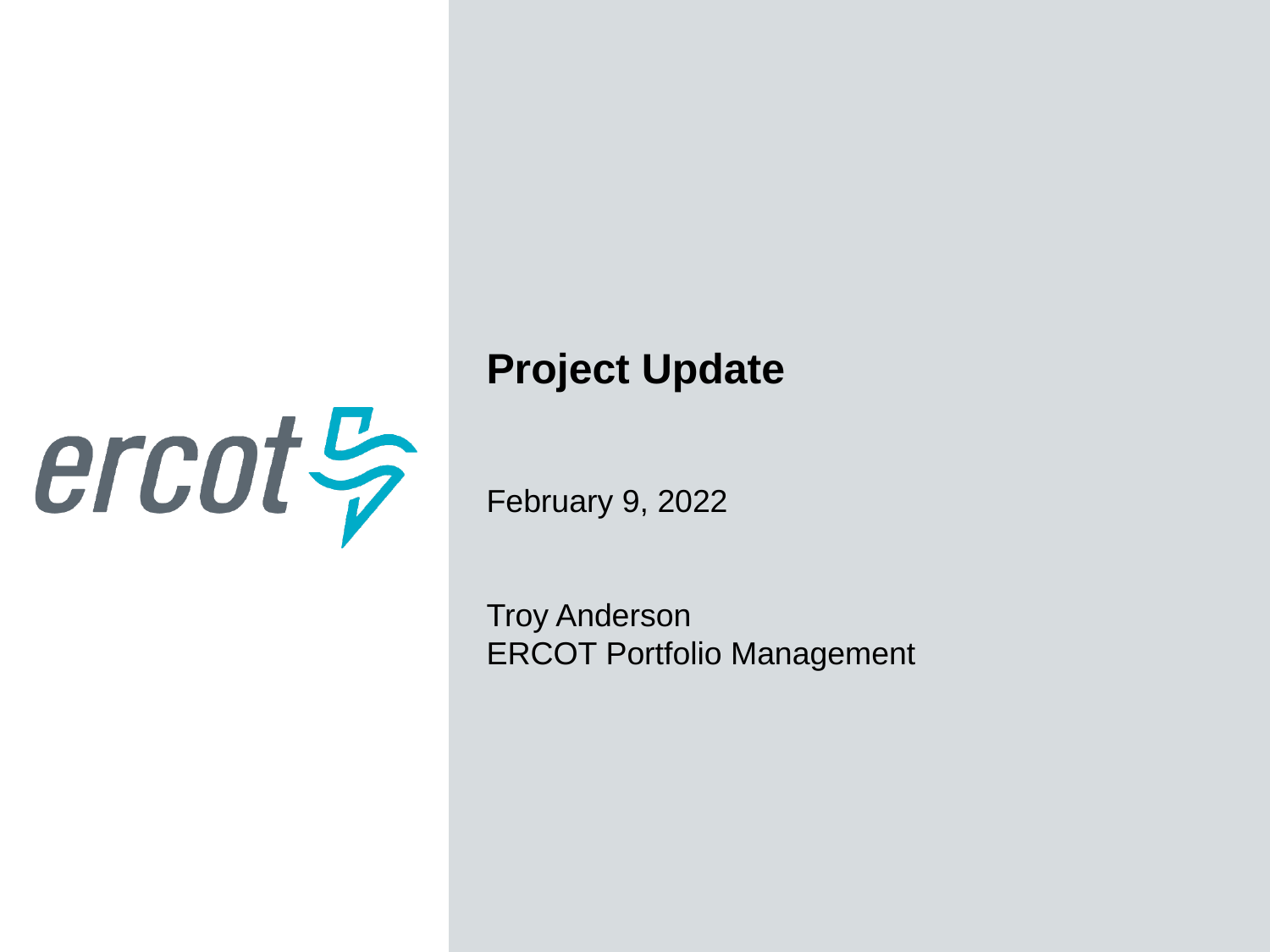

Project Update

February 9, 2022

Troy Anderson
ERCOT Portfolio Management